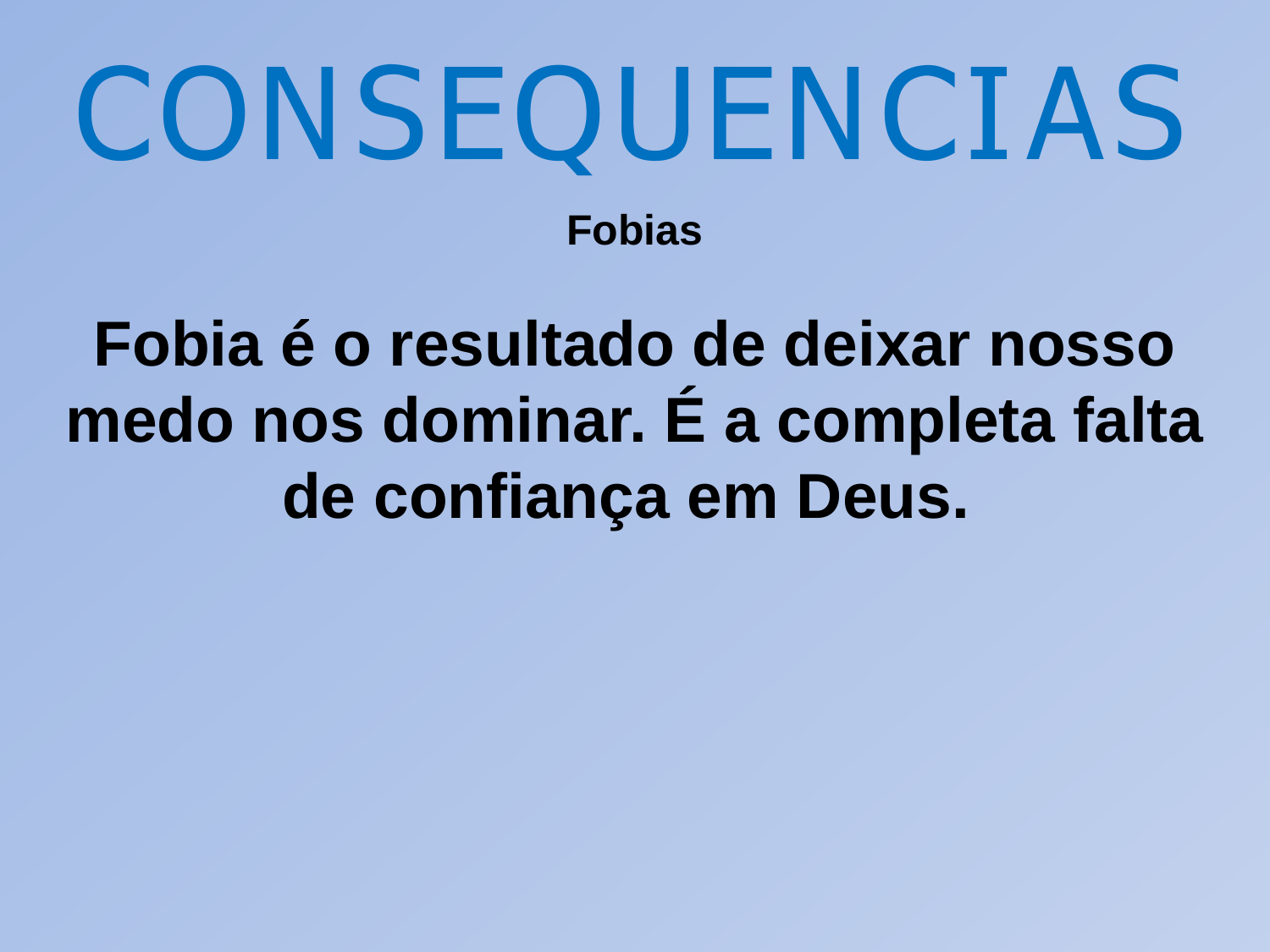

CONSEQUENCIAS

Fobias

Fobia é o resultado de deixar nosso medo nos dominar. É a completa falta de confiança em Deus.